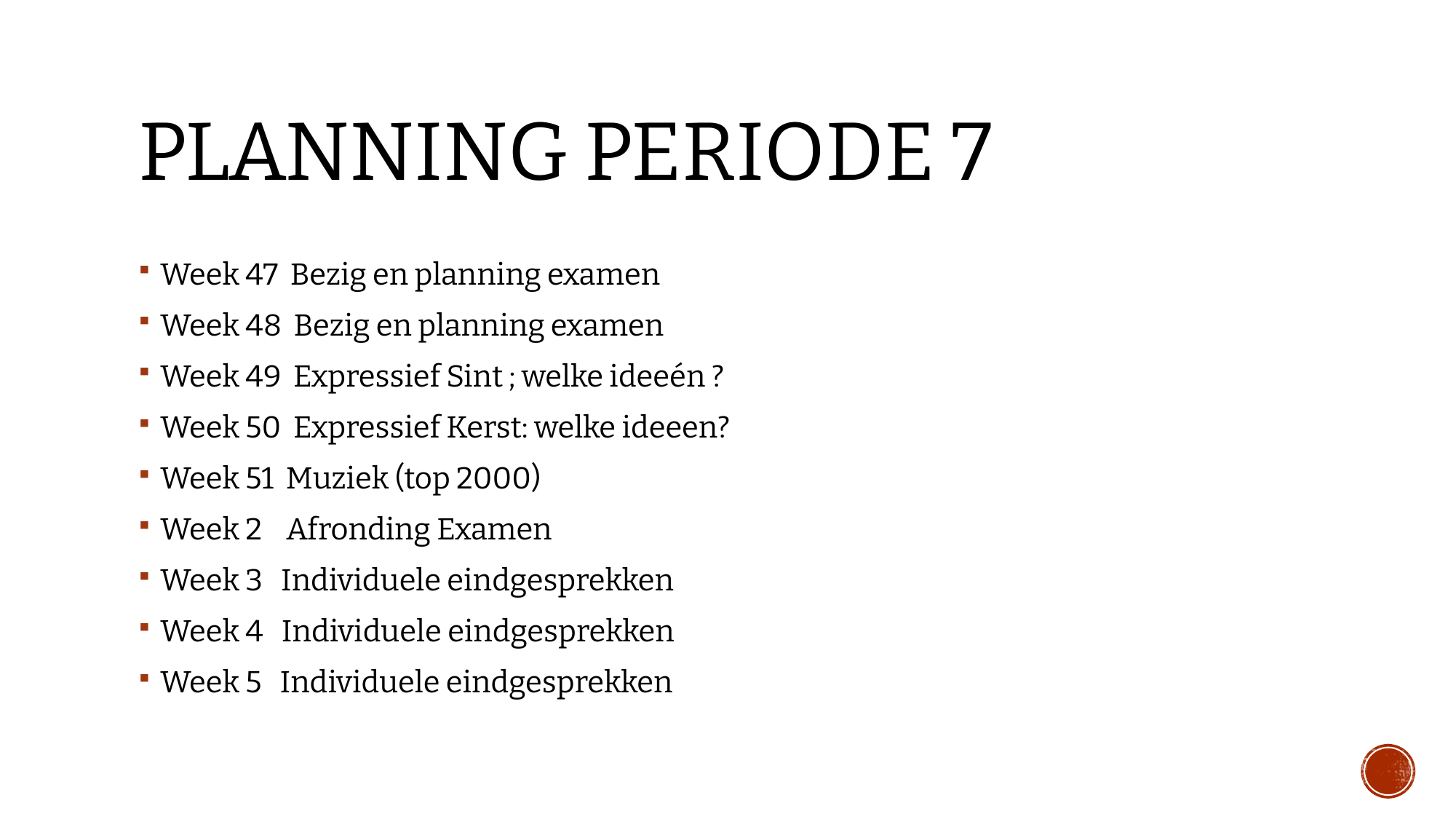

# Planning Periode 7
Week 47  Bezig en planning examen
Week 48  Bezig en planning examen
Week 49  Expressief Sint ; welke ideeén ?
Week 50  Expressief Kerst: welke ideeen?
Week 51  Muziek (top 2000)
Week 2    Afronding Examen
Week 3   Individuele eindgesprekken
Week 4   Individuele eindgesprekken
Week 5   Individuele eindgesprekken